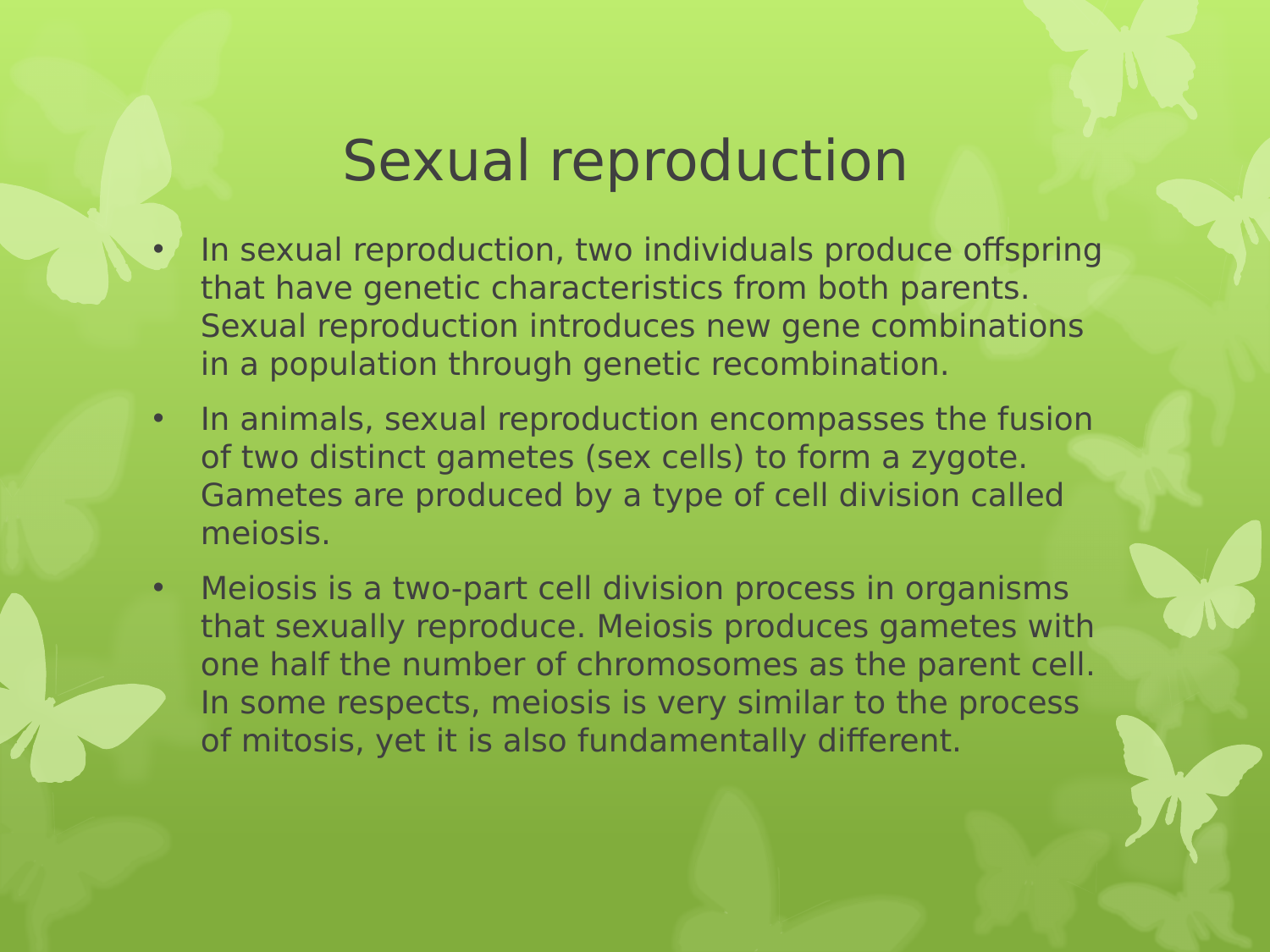

# Sexual reproduction
In sexual reproduction, two individuals produce offspring that have genetic characteristics from both parents. Sexual reproduction introduces new gene combinations in a population through genetic recombination.
In animals, sexual reproduction encompasses the fusion of two distinct gametes (sex cells) to form a zygote. Gametes are produced by a type of cell division called meiosis.
Meiosis is a two-part cell division process in organisms that sexually reproduce. Meiosis produces gametes with one half the number of chromosomes as the parent cell. In some respects, meiosis is very similar to the process of mitosis, yet it is also fundamentally different.